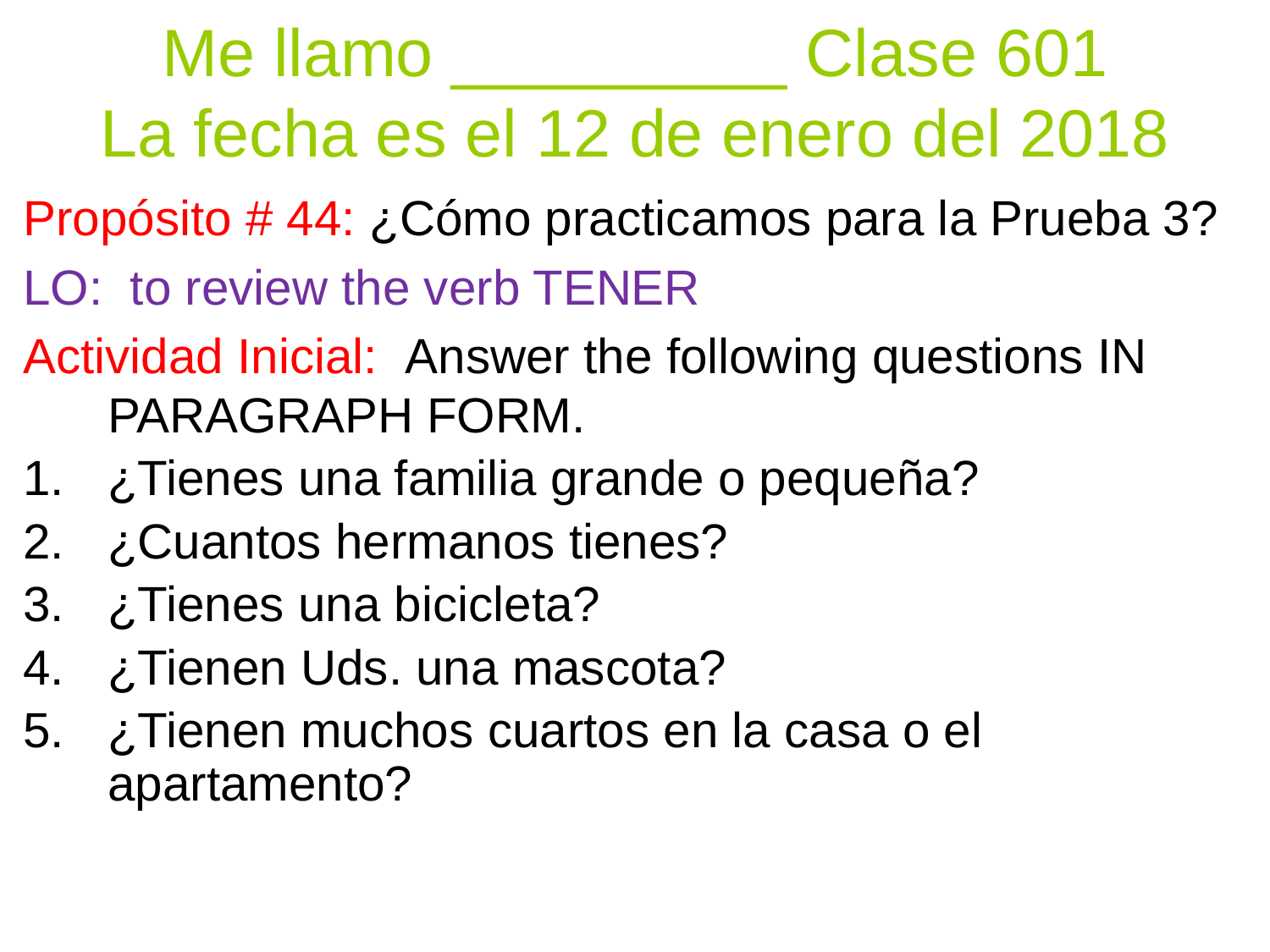

# Me llamo _________ Clase 601 La fecha es el 12 de enero del 2018
Propósito # 44: ¿Cómo practicamos para la Prueba 3?
LO:  to review the verb TENER
Actividad Inicial:  Answer the following questions IN PARAGRAPH FORM.
¿Tienes una familia grande o pequeña?
¿Cuantos hermanos tienes?
¿Tienes una bicicleta?
¿Tienen Uds. una mascota?
¿Tienen muchos cuartos en la casa o el apartamento?